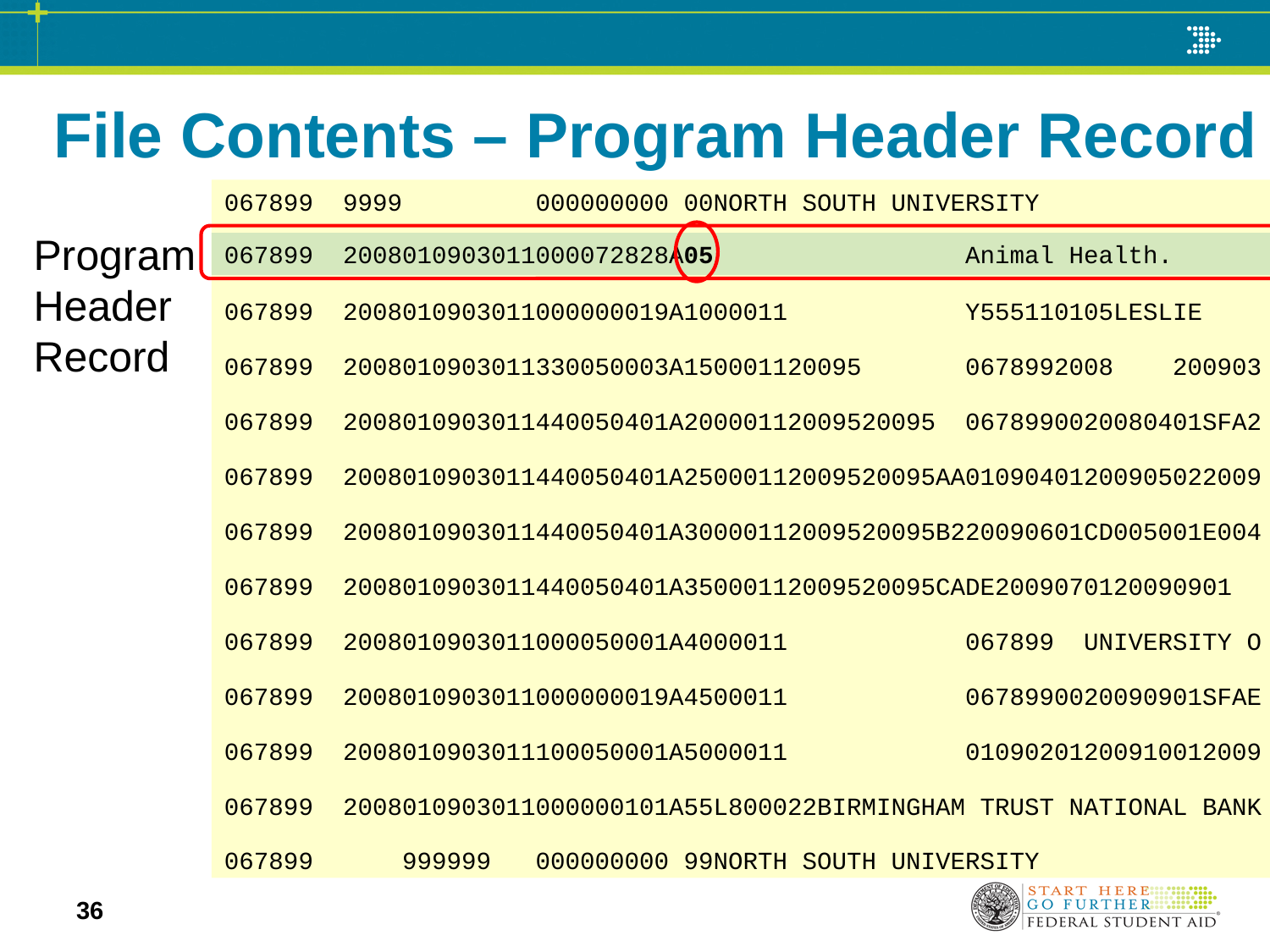

# File Contents – Program Header Record
067899  9999         000000000 00NORTH SOUTH UNIVERSITY
067899  2008010903011000072828A05                 Animal Health.
067899  2008010903011000000019A1000011            Y555110105LESLIE
067899  2008010903011330050003A150001120095       0678992008    200903
067899  2008010903011440050401A20000112009520095  0678990020080401SFA2
067899  2008010903011440050401A25000112009520095AA01090401200905022009
067899  2008010903011440050401A30000112009520095B220090601CD005001E004
067899  2008010903011440050401A35000112009520095CADE2009070120090901
067899  2008010903011000050001A4000011            067899  UNIVERSITY O
067899  2008010903011000000019A4500011            0678990020090901SFAE
067899  2008010903011100050001A5000011            01090201200910012009
067899  2008010903011000000101A55L800022BIRMINGHAM TRUST NATIONAL BANK
067899      999999   000000000 99NORTH SOUTH UNIVERSITY
Program
Header
Record

067899  2008010903011000072828A05                 Animal Health.
36